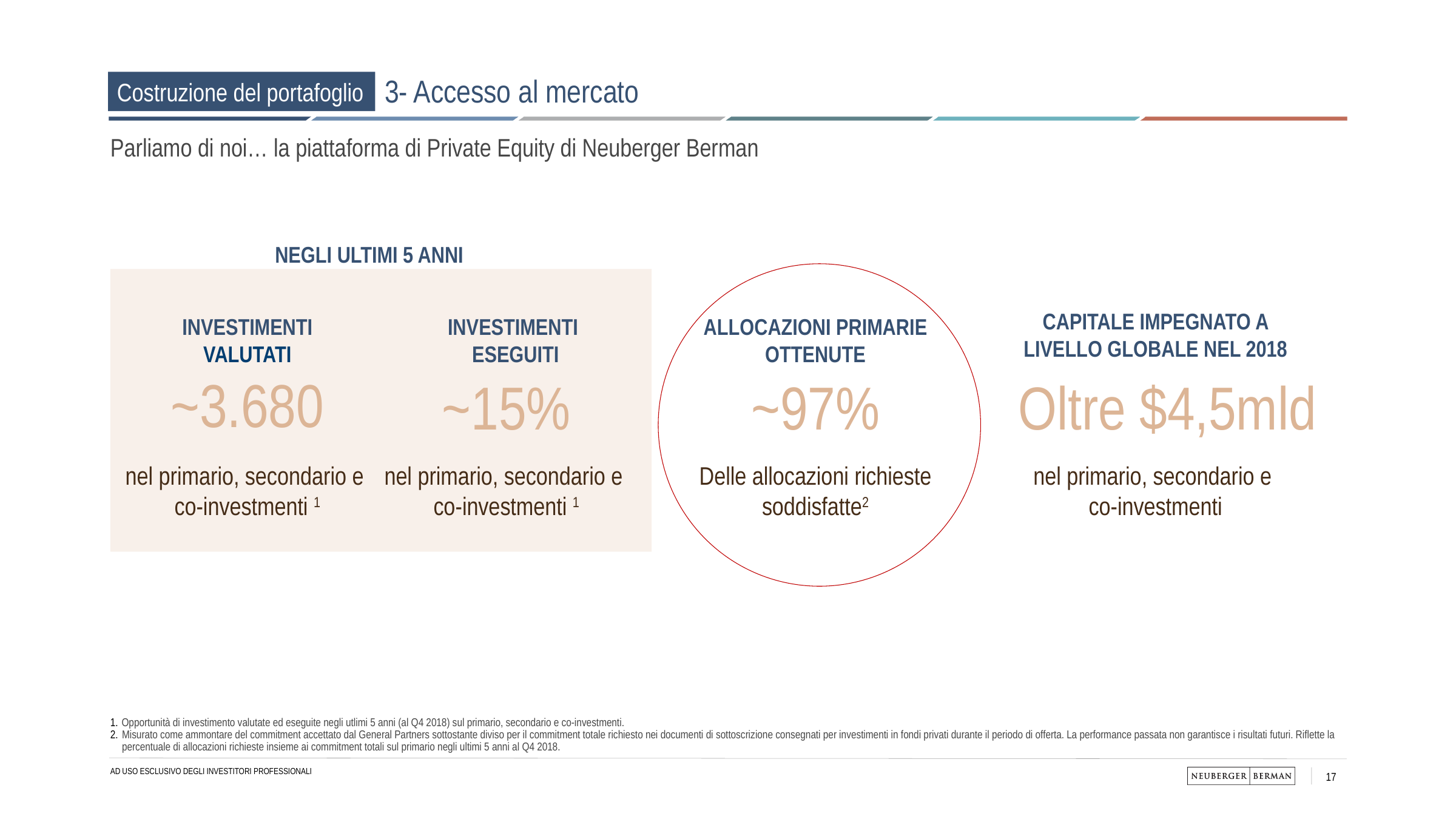

# 3- Accesso al mercato
Costruzione del portafoglio
Parliamo di noi… la piattaforma di Private Equity di Neuberger Berman
NEGLI ULTIMI 5 ANNI

CAPITALE IMPEGNATO a livello globale NEL 2018
ALLOCAZIONI PRIMARIE OTTENUTE
~97%
Delle allocazioni richieste soddisfatte2

InvestImentI
VALUTATI
~3.680
nel primario, secondario e
co-investmenti 1
InvestimentI
ESEGUiTI
~15%
nel primario, secondario e
co-investmenti 1
Oltre $4,5mld
nel primario, secondario e
co-investmenti
Opportunità di investimento valutate ed eseguite negli utlimi 5 anni (al Q4 2018) sul primario, secondario e co-investmenti.
Misurato come ammontare del commitment accettato dal General Partners sottostante diviso per il commitment totale richiesto nei documenti di sottoscrizione consegnati per investimenti in fondi privati durante il periodo di offerta. La performance passata non garantisce i risultati futuri. Riflette la percentuale di allocazioni richieste insieme ai commitment totali sul primario negli ultimi 5 anni al Q4 2018.